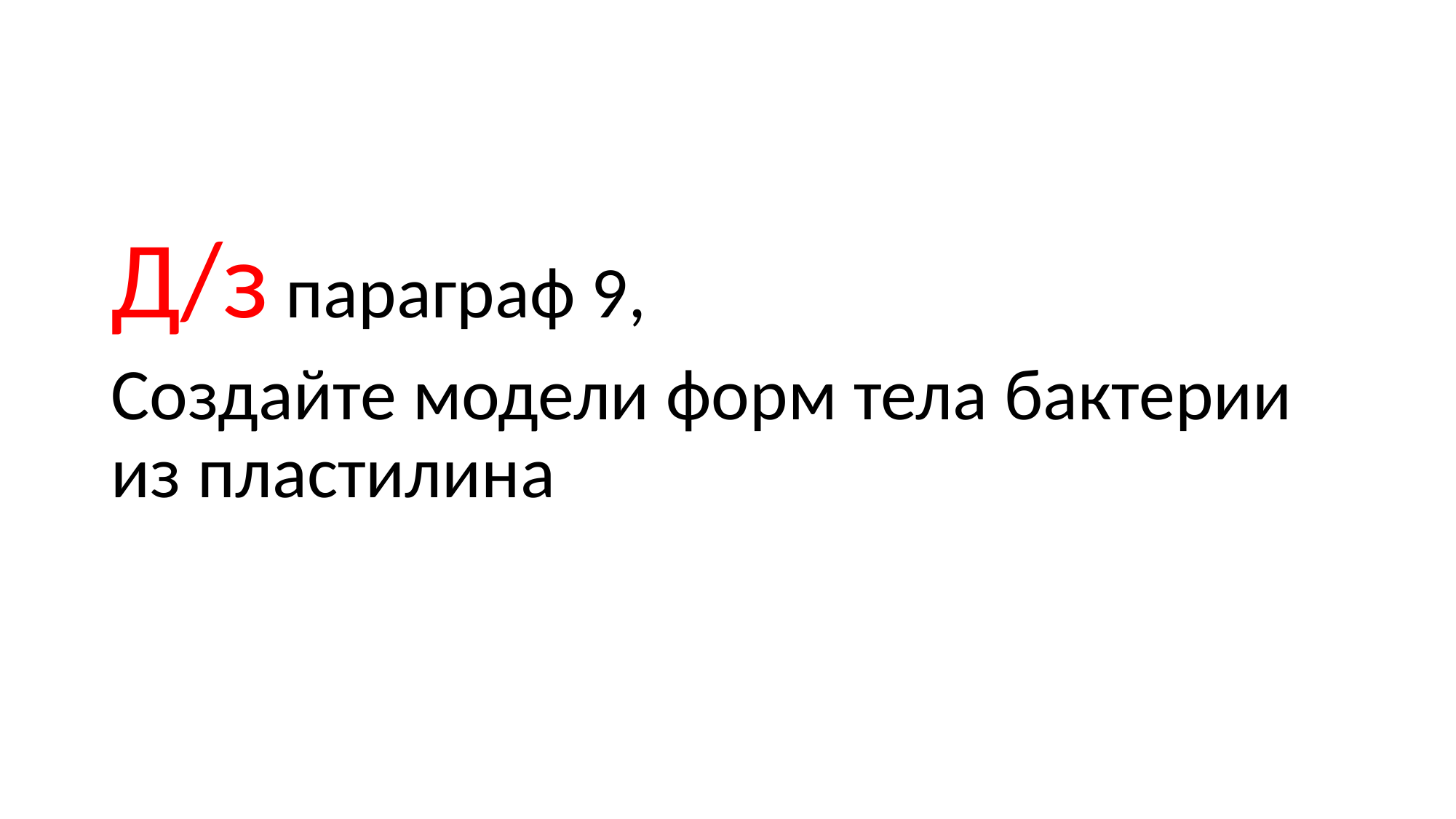

#
Д/з параграф 9,
Создайте модели форм тела бактерии из пластилина